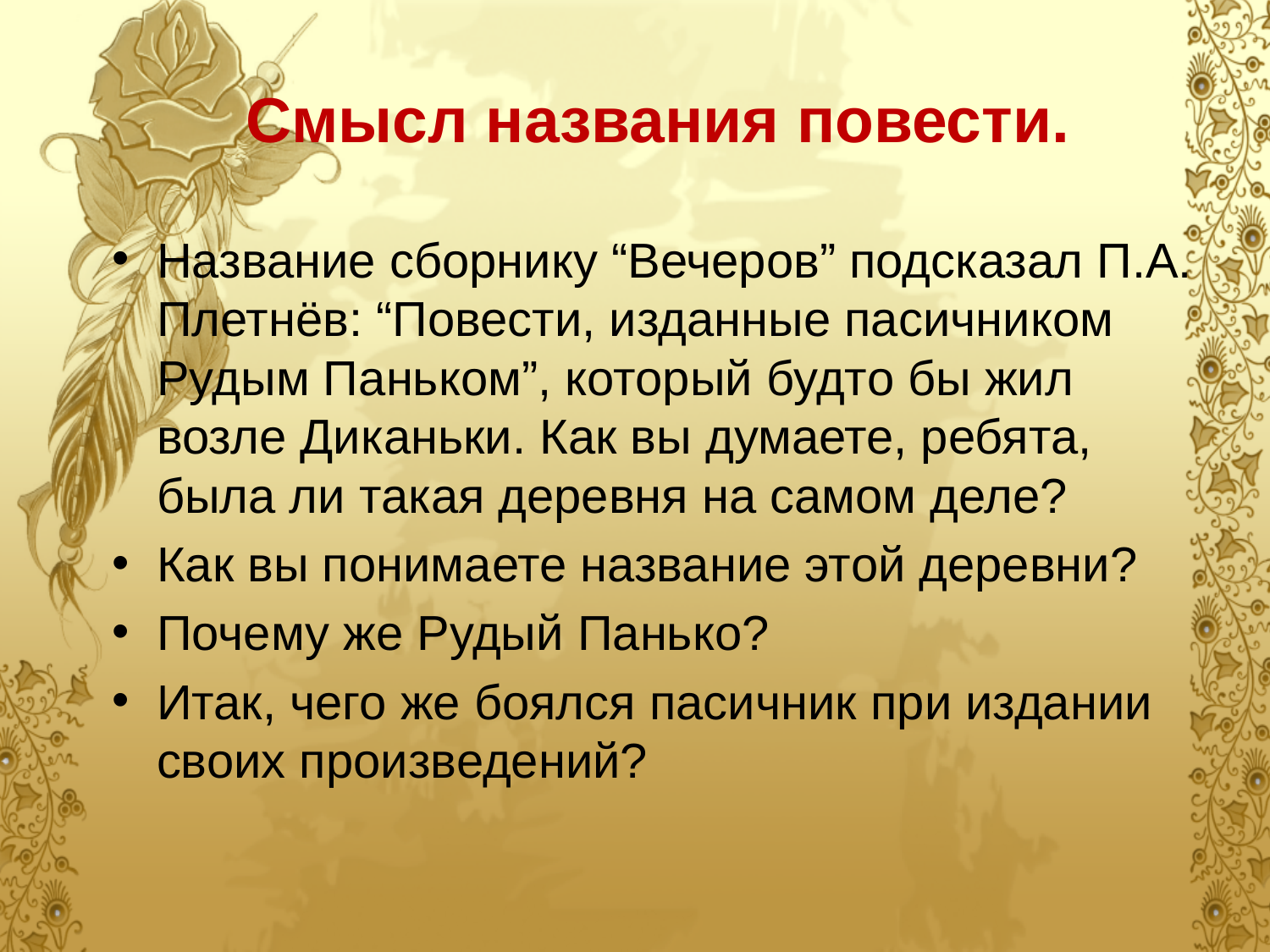

# Смысл названия повести.
Название сборнику “Вечеров” подсказал П.А. Плетнёв: “Повести, изданные пасичником Рудым Паньком”, который будто бы жил возле Диканьки. Как вы думаете, ребята, была ли такая деревня на самом деле?
Как вы понимаете название этой деревни?
Почему же Рудый Панько?
Итак, чего же боялся пасичник при издании своих произведений?